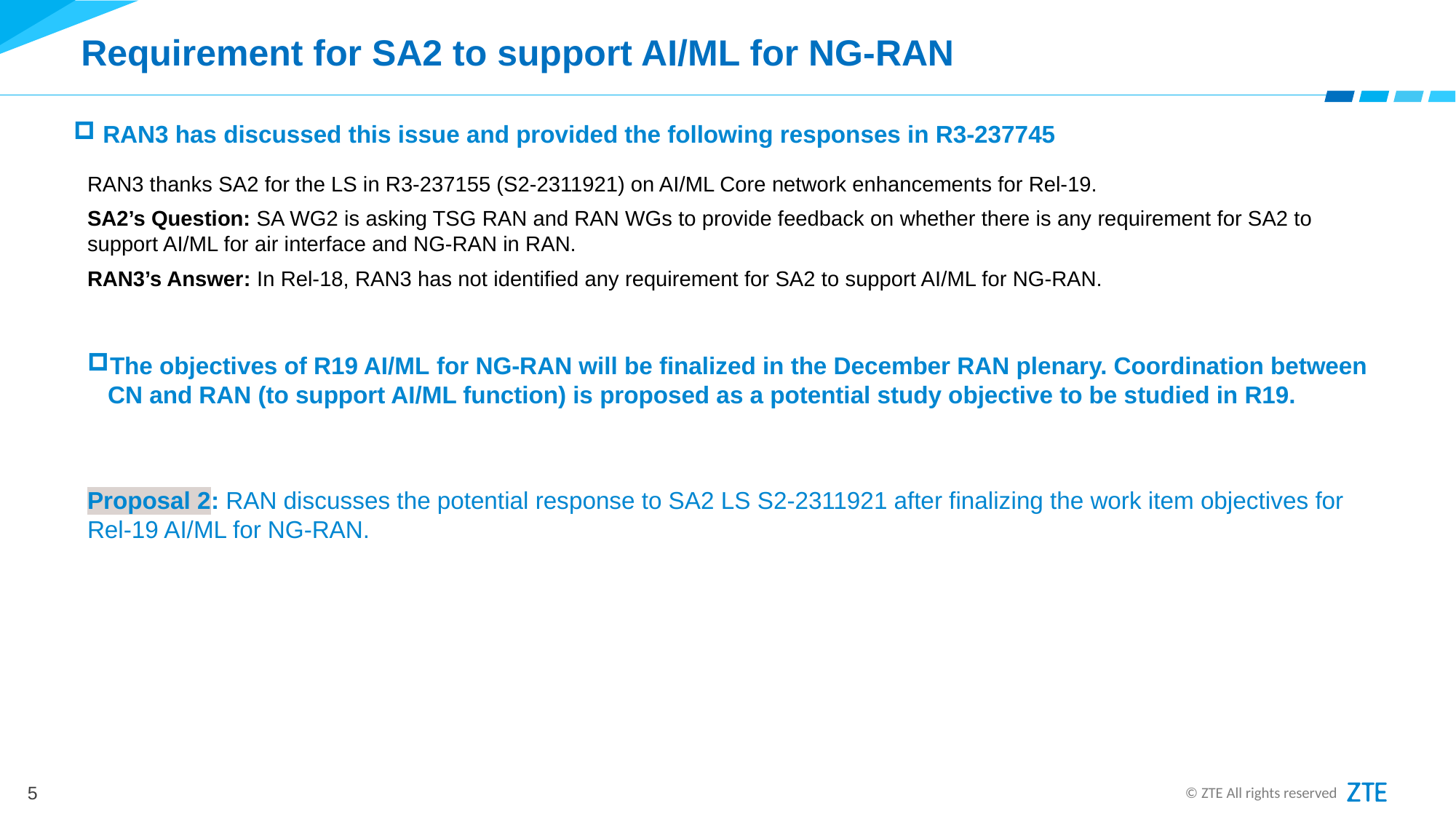

# Requirement for SA2 to support AI/ML for NG-RAN
 RAN3 has discussed this issue and provided the following responses in R3-237745
RAN3 thanks SA2 for the LS in R3-237155 (S2-2311921) on AI/ML Core network enhancements for Rel-19.
SA2’s Question: SA WG2 is asking TSG RAN and RAN WGs to provide feedback on whether there is any requirement for SA2 to support AI/ML for air interface and NG-RAN in RAN.
RAN3’s Answer: In Rel-18, RAN3 has not identified any requirement for SA2 to support AI/ML for NG-RAN.

The objectives of R19 AI/ML for NG-RAN will be finalized in the December RAN plenary. Coordination between CN and RAN (to support AI/ML function) is proposed as a potential study objective to be studied in R19.

Proposal 2: RAN discusses the potential response to SA2 LS S2-2311921 after finalizing the work item objectives for Rel-19 AI/ML for NG-RAN.